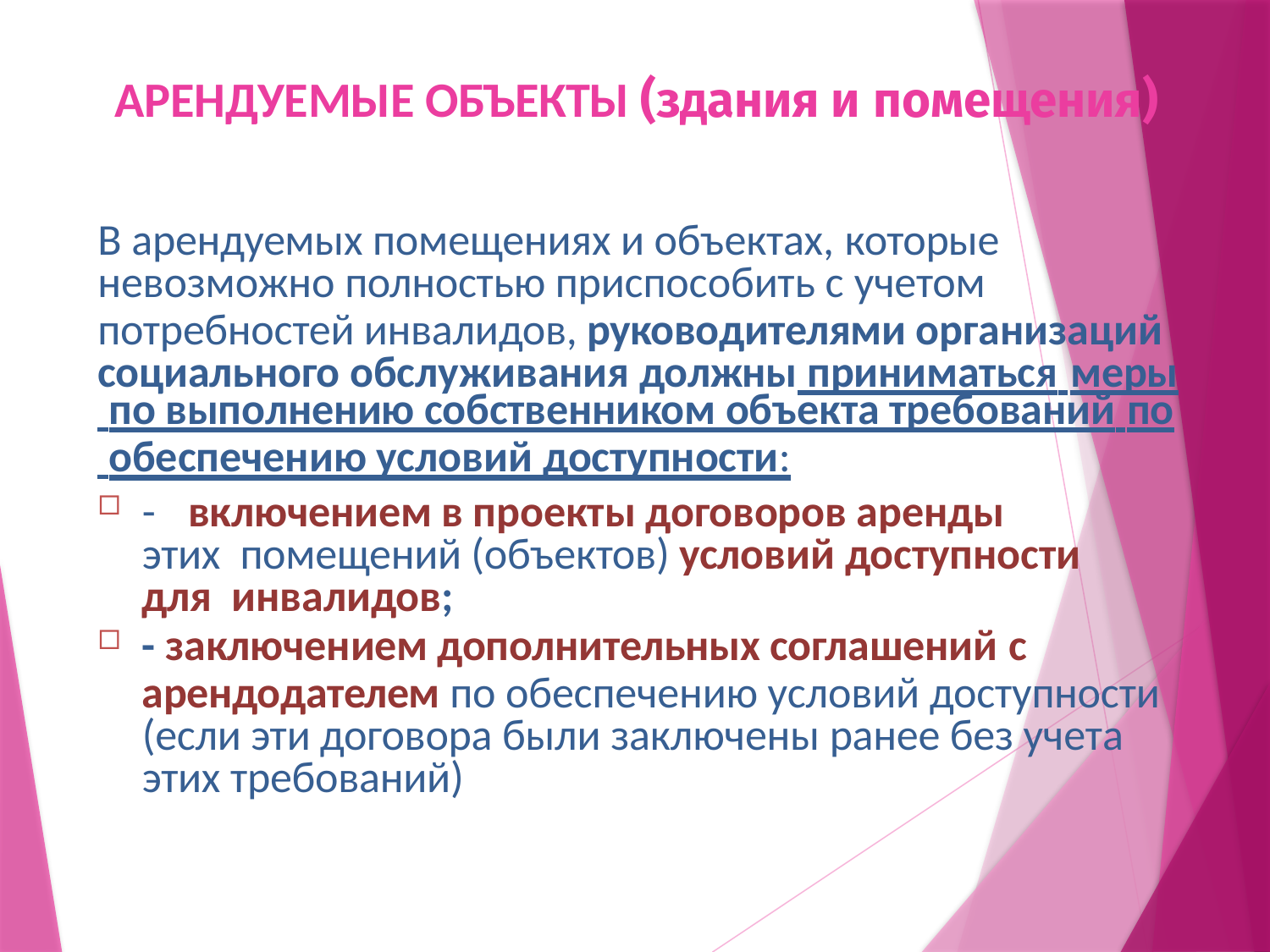

# АРЕНДУЕМЫЕ ОБЪЕКТЫ (здания и помещения)
В арендуемых помещениях и объектах, которые
невозможно полностью приспособить с учетом
потребностей инвалидов, руководителями организаций  социального обслуживания должны приниматься меры
 по выполнению собственником объекта требований по
 обеспечению условий доступности:
-	включением в проекты договоров аренды этих  помещений (объектов) условий доступности для  инвалидов;
- заключением дополнительных соглашений с
арендодателем по обеспечению условий доступности  (если эти договора были заключены ранее без учета  этих требований)